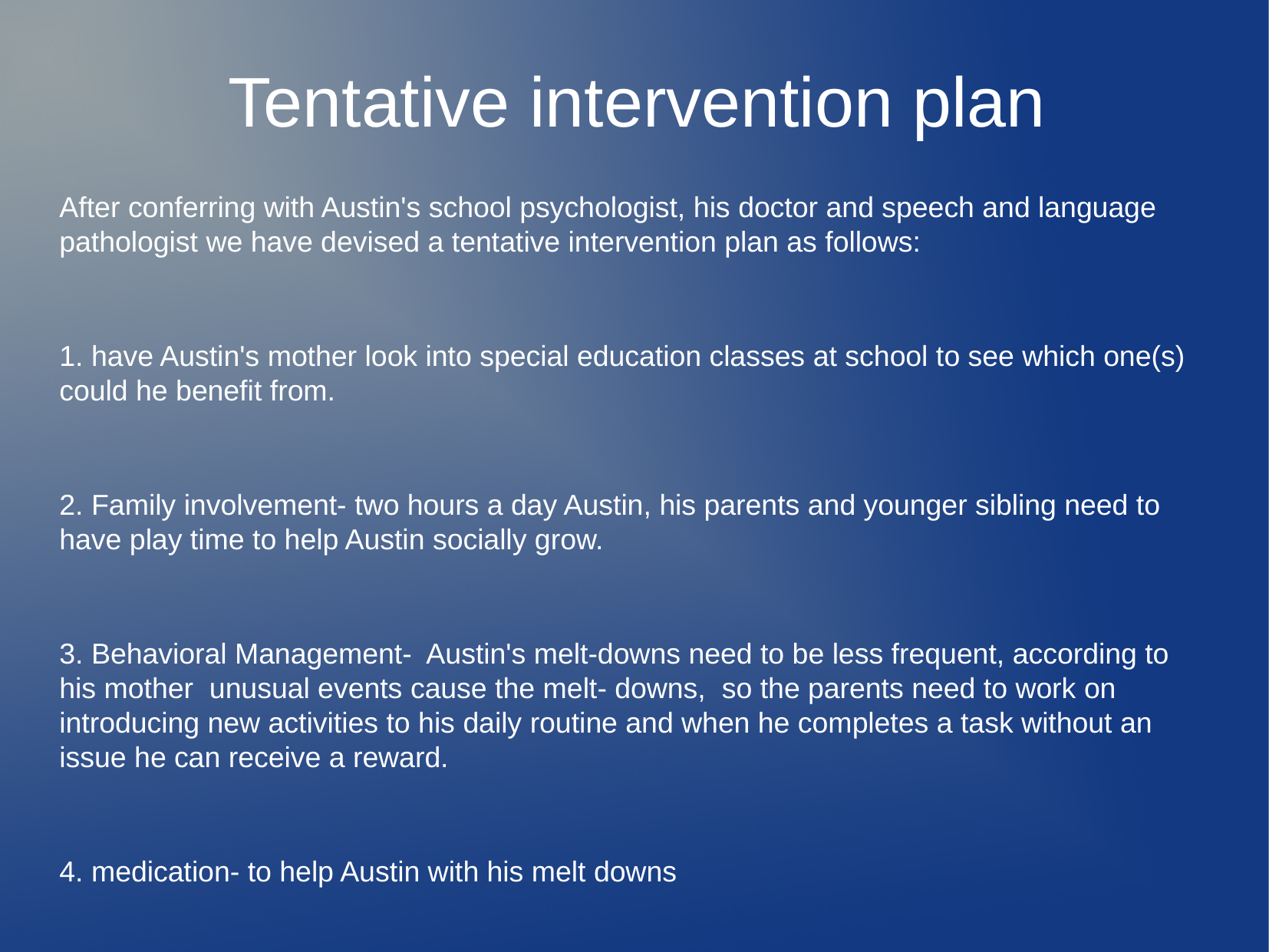

Tentative intervention plan
After conferring with Austin's school psychologist, his doctor and speech and language pathologist we have devised a tentative intervention plan as follows:

1. have Austin's mother look into special education classes at school to see which one(s) could he benefit from.

2. Family involvement- two hours a day Austin, his parents and younger sibling need to have play time to help Austin socially grow.

3. Behavioral Management-  Austin's melt-downs need to be less frequent, according to his mother  unusual events cause the melt- downs,  so the parents need to work on introducing new activities to his daily routine and when he completes a task without an issue he can receive a reward.

4. medication- to help Austin with his melt downs